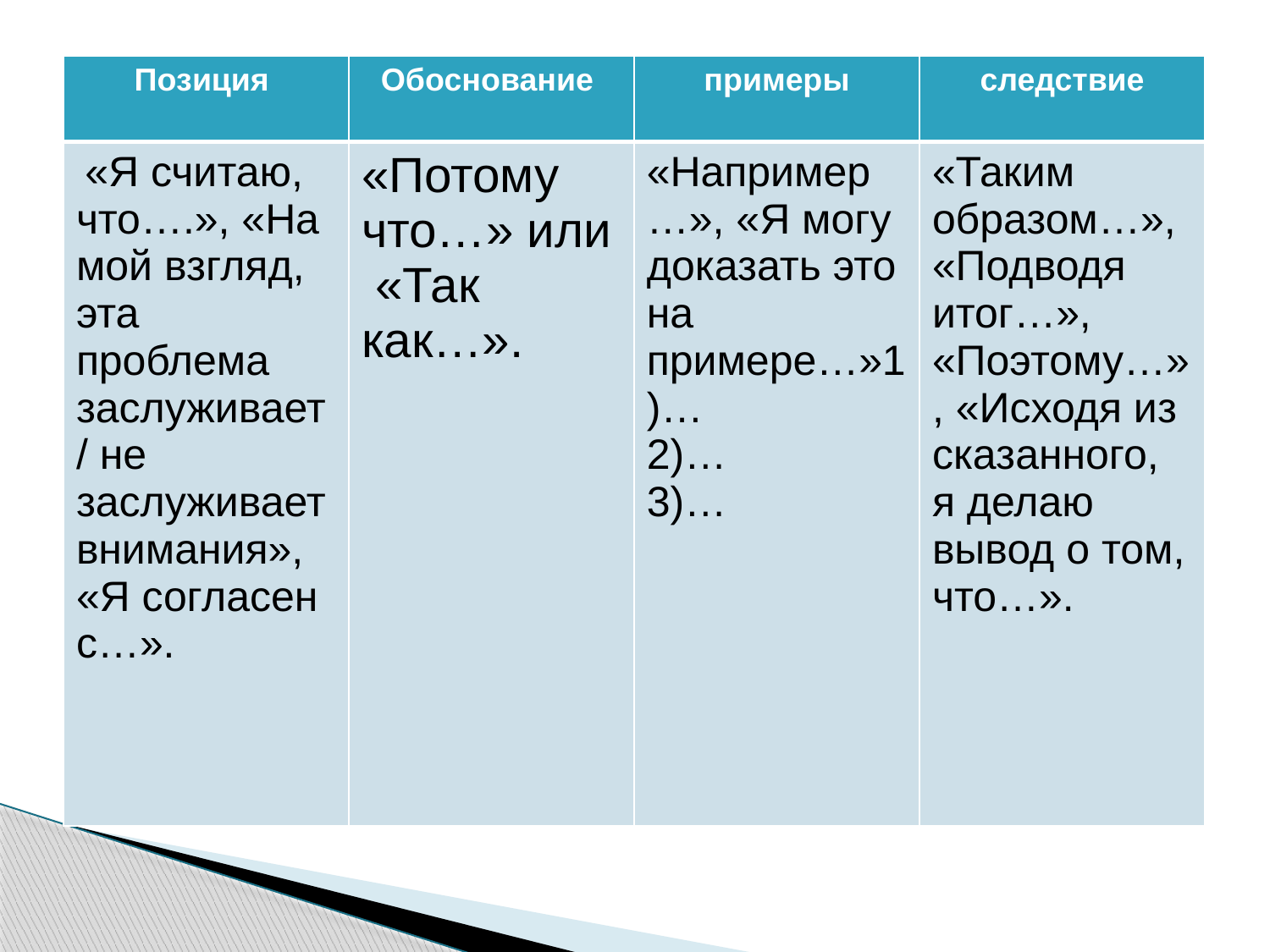

| Позиция | Обоснование | примеры | следствие |
| --- | --- | --- | --- |
| «Я считаю, что….», «На мой взгляд, эта проблема заслуживает / не заслуживает внимания», «Я согласен с…». | «Потому что…» или «Так как…». | «Например…», «Я могу доказать это на примере…»1)… 2)… 3)… | «Таким образом…», «Подводя итог…», «Поэтому…», «Исходя из сказанного, я делаю вывод о том, что…». |